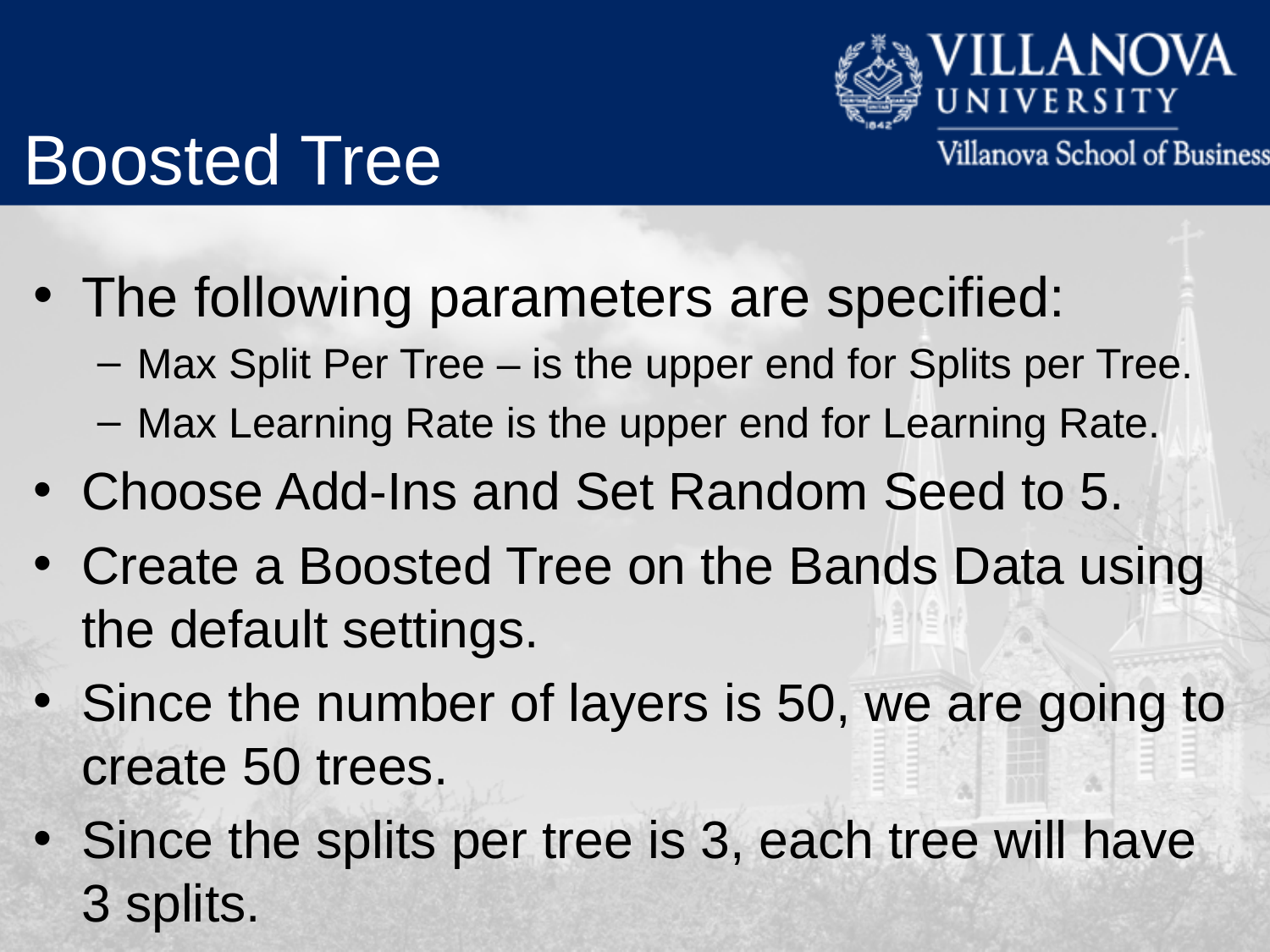

Boosted Tree
The following parameters are specified:
Max Split Per Tree – is the upper end for Splits per Tree.
Max Learning Rate is the upper end for Learning Rate.
Choose Add-Ins and Set Random Seed to 5.
Create a Boosted Tree on the Bands Data using the default settings.
Since the number of layers is 50, we are going to create 50 trees.
Since the splits per tree is 3, each tree will have 3 splits.